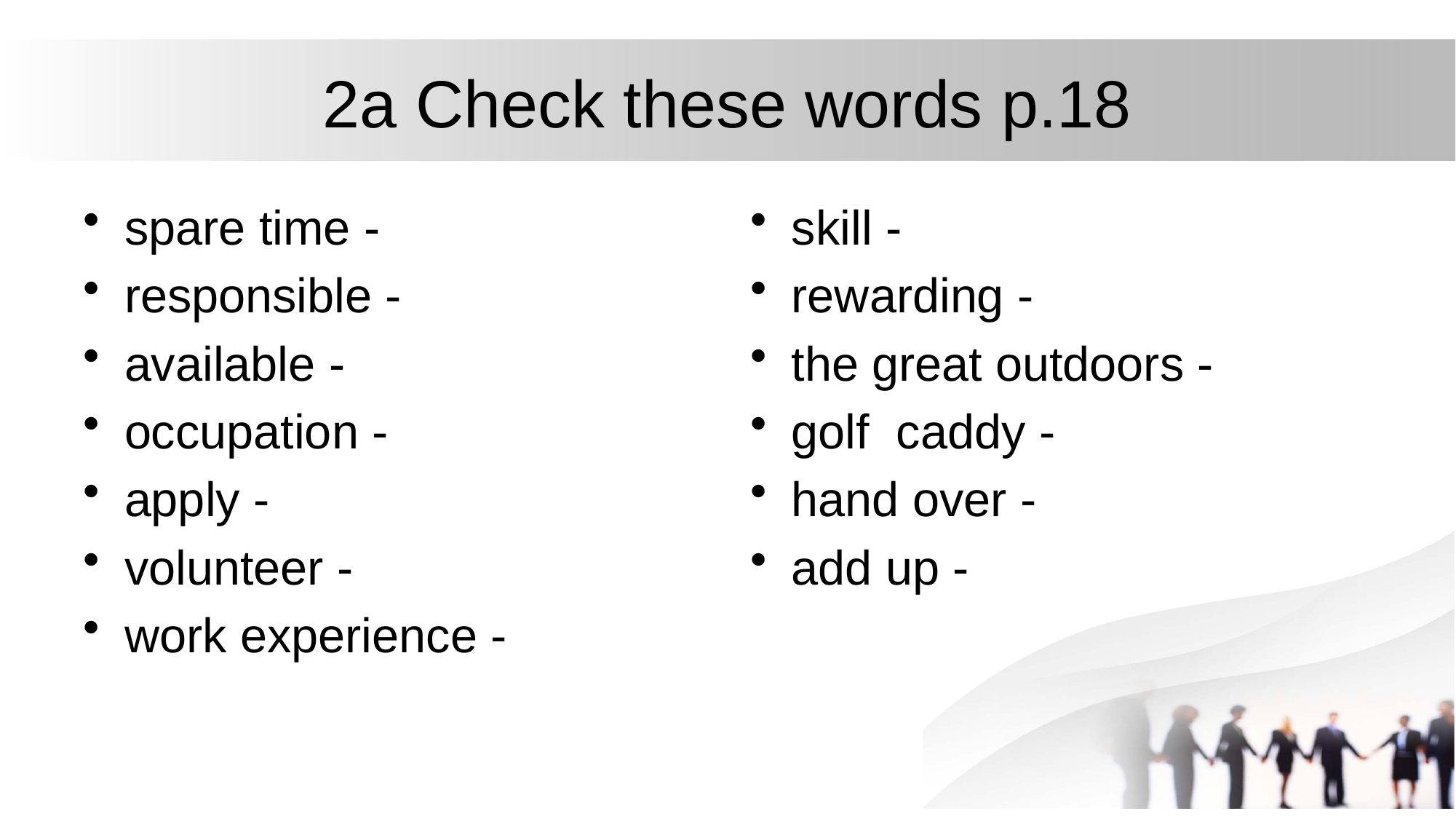

# 2а Check these words p.18
spare time -
responsible -
available -
occupation -
apply -
volunteer -
work experience -
skill -
rewarding -
the great outdoors -
golf  caddy -
hand over -
add up -